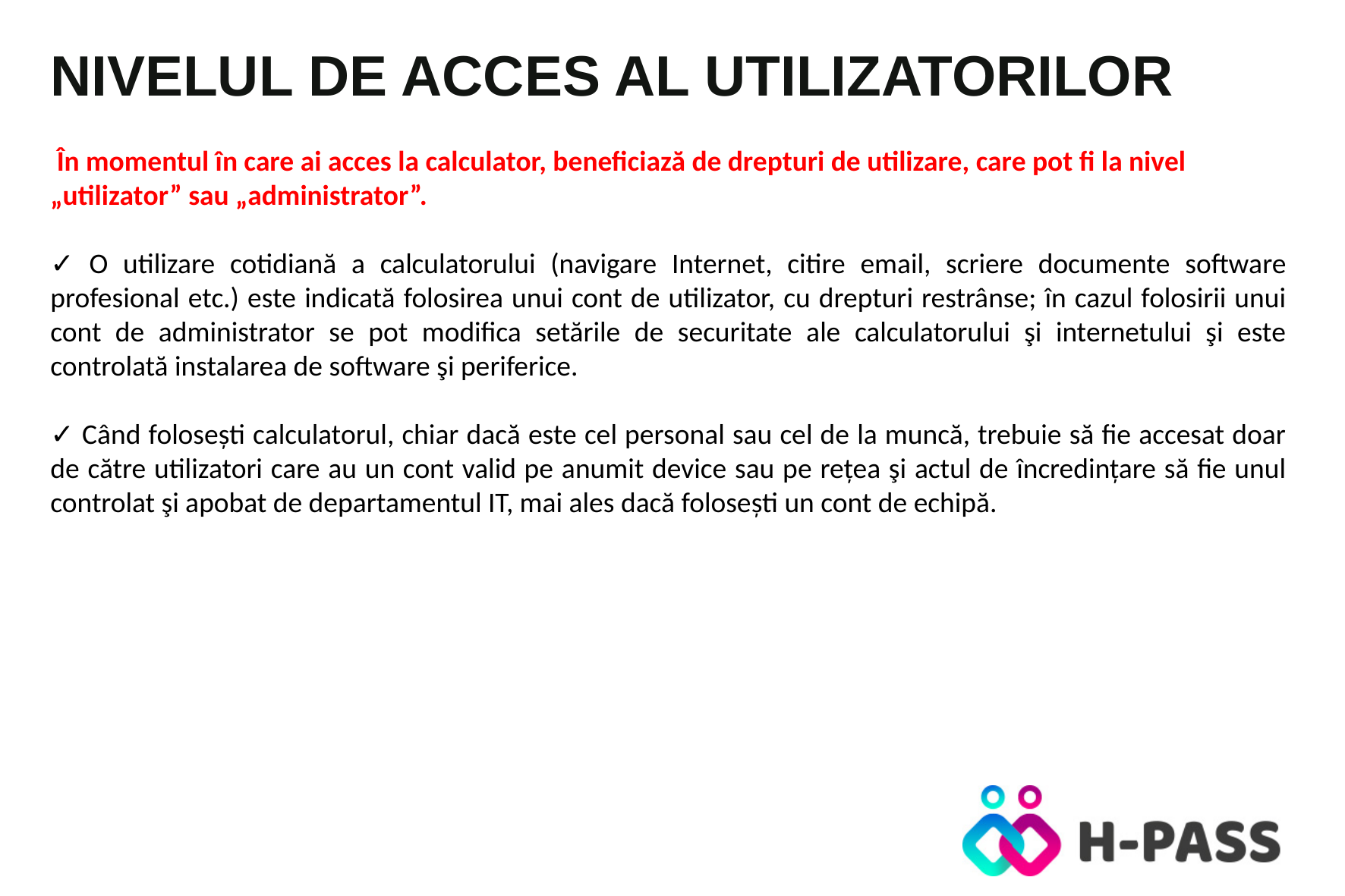

NIVELUL DE ACCES AL UTILIZATORILOR
 În momentul în care ai acces la calculator, beneficiază de drepturi de utilizare, care pot fi la nivel „utilizator” sau „administrator”.

✓ O utilizare cotidiană a calculatorului (navigare Internet, citire email, scriere documente software profesional etc.) este indicată folosirea unui cont de utilizator, cu drepturi restrânse; în cazul folosirii unui cont de administrator se pot modifica setările de securitate ale calculatorului şi internetului şi este controlată instalarea de software şi periferice.

✓ Când folosești calculatorul, chiar dacă este cel personal sau cel de la muncă, trebuie să fie accesat doar de către utilizatori care au un cont valid pe anumit device sau pe rețea şi actul de încredințare să fie unul controlat şi apobat de departamentul IT, mai ales dacă folosești un cont de echipă.